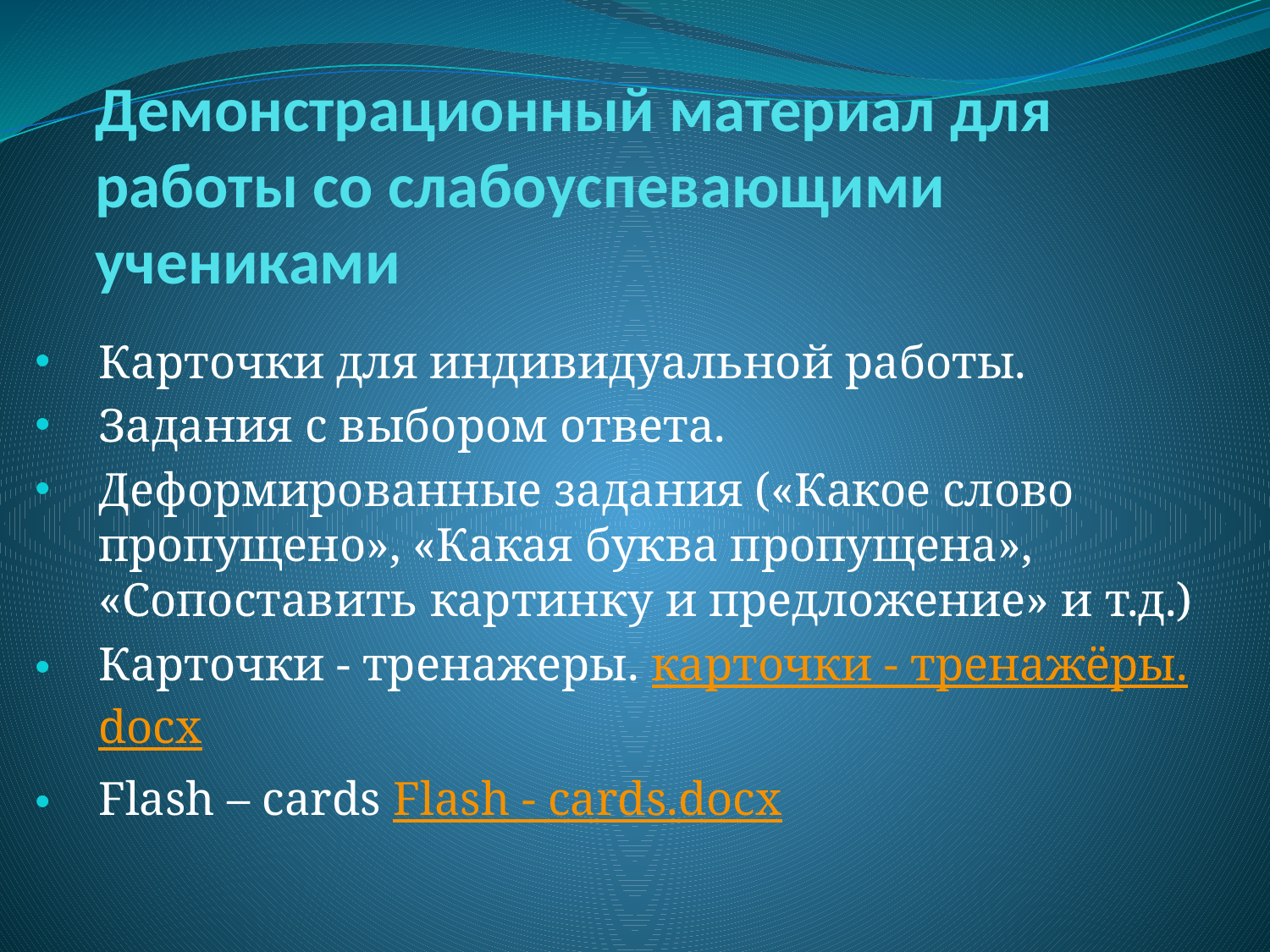

# Демонстрационный материал для  работы со слабоуспевающими учениками
Карточки для индивидуальной работы.
Задания с выбором ответа.
Деформированные задания («Какое слово пропущено», «Какая буква пропущена», «Сопоставить картинку и предложение» и т.д.)
Карточки - тренажеры. карточки - тренажёры.docx
Flash – cards Flash - cards.docx